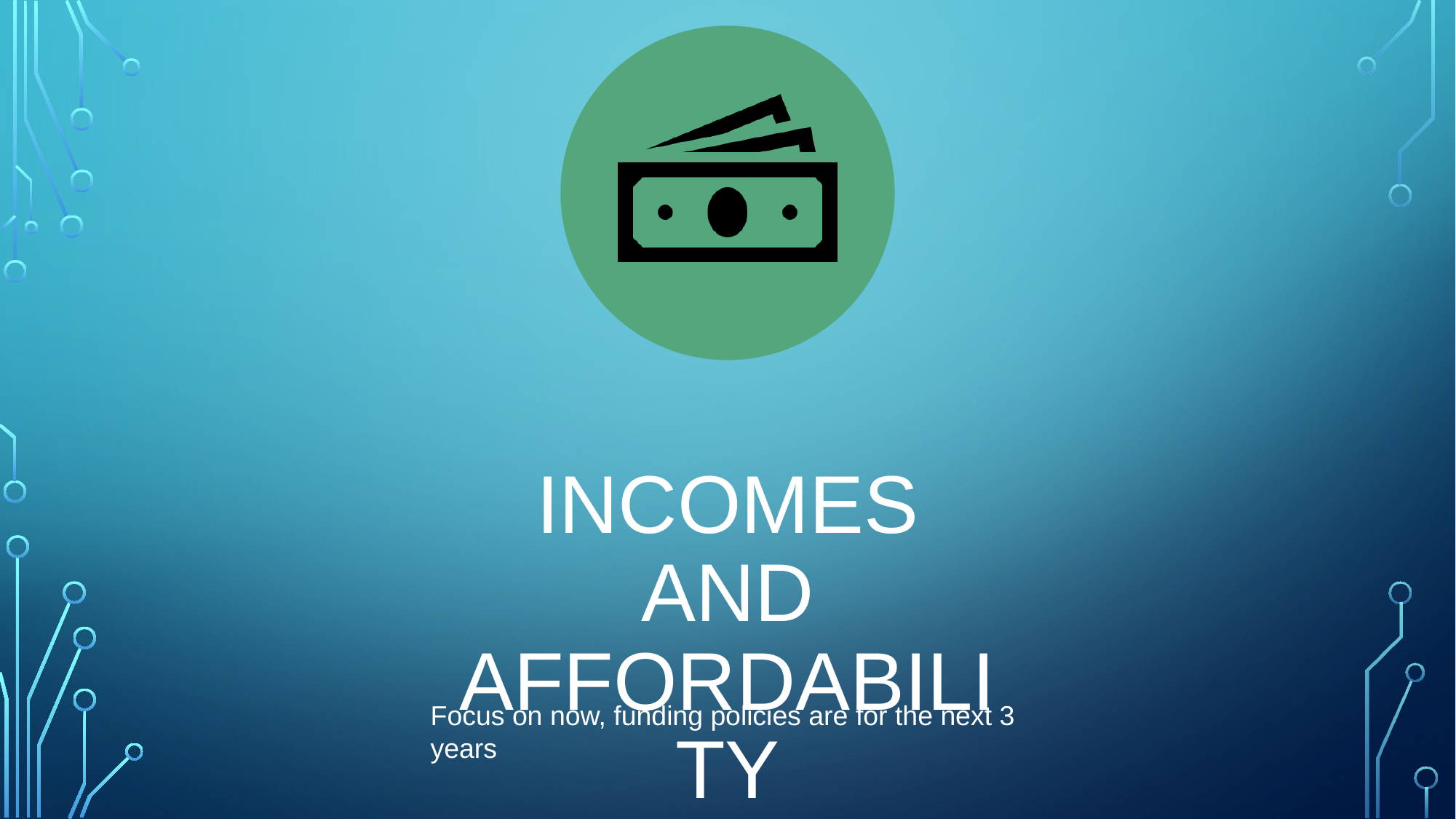

Incomes and Affordability
Focus on now, funding policies are for the next 3 years